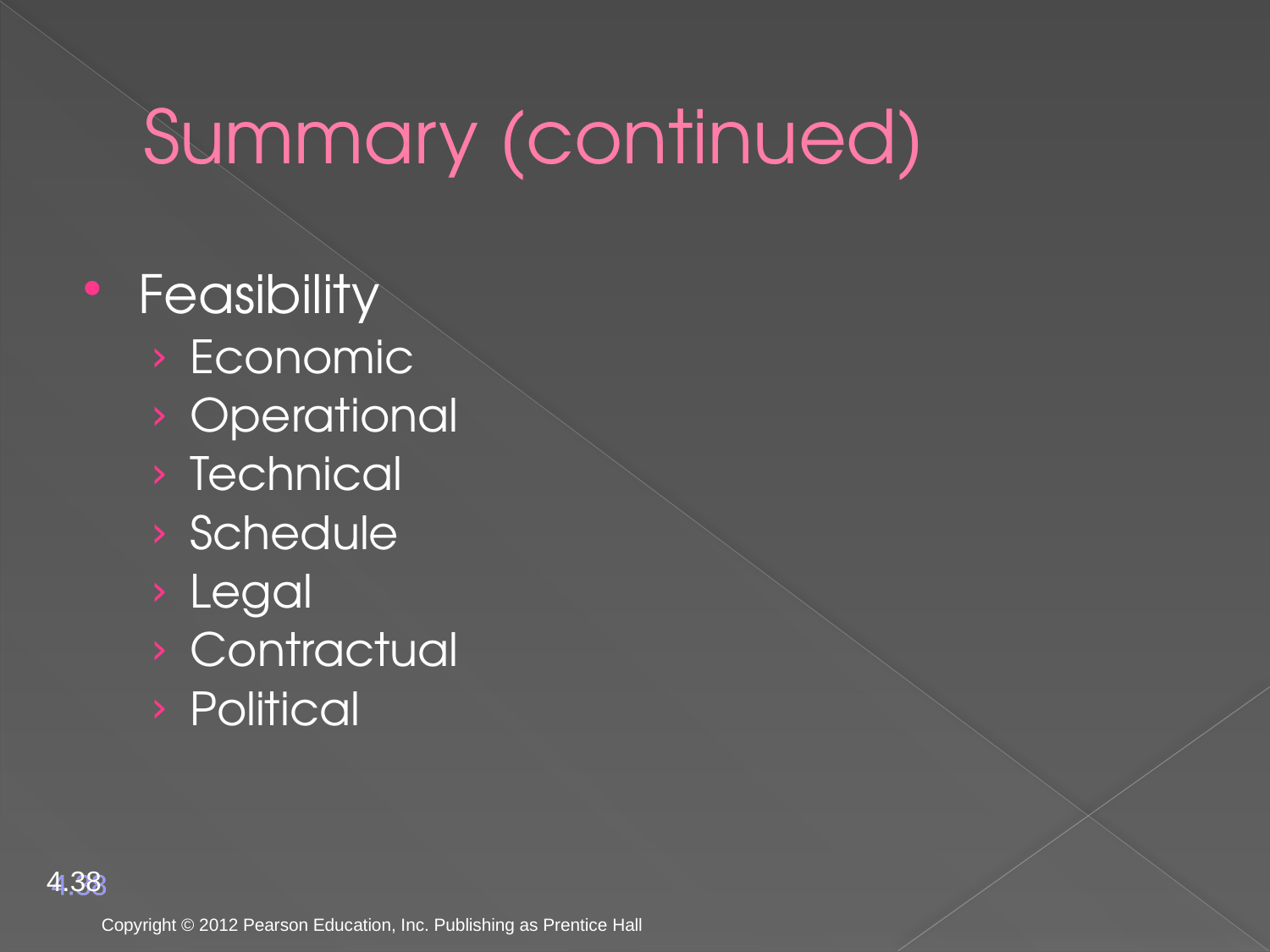

# Summary (continued)
Feasibility
Economic
Operational
Technical
Schedule
Legal
Contractual
Political
4.38
Copyright © 2012 Pearson Education, Inc. Publishing as Prentice Hall